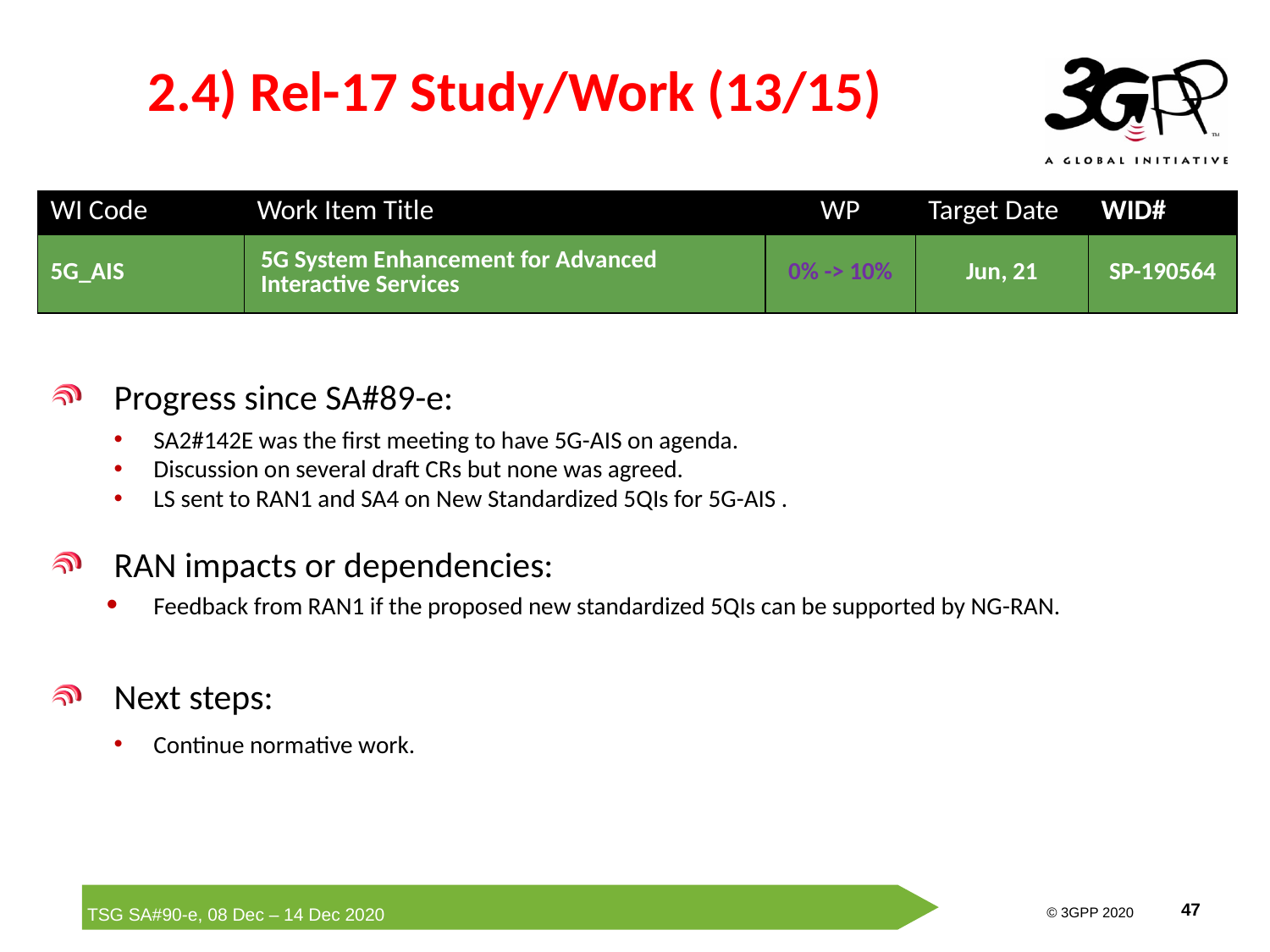

# 2.4) Rel-17 Study/Work (13/15)
| WI Code | Work Item Title | WP | Target Date | WID# |
| --- | --- | --- | --- | --- |
| 5G\_AIS | 5G System Enhancement for Advanced Interactive Services | 0% -> 10% | Jun, 21 | SP-190564 |
Progress since SA#89-e:
SA2#142E was the first meeting to have 5G-AIS on agenda.
Discussion on several draft CRs but none was agreed.
LS sent to RAN1 and SA4 on New Standardized 5QIs for 5G-AIS .

RAN impacts or dependencies:
Feedback from RAN1 if the proposed new standardized 5QIs can be supported by NG-RAN.

Next steps:
Continue normative work.